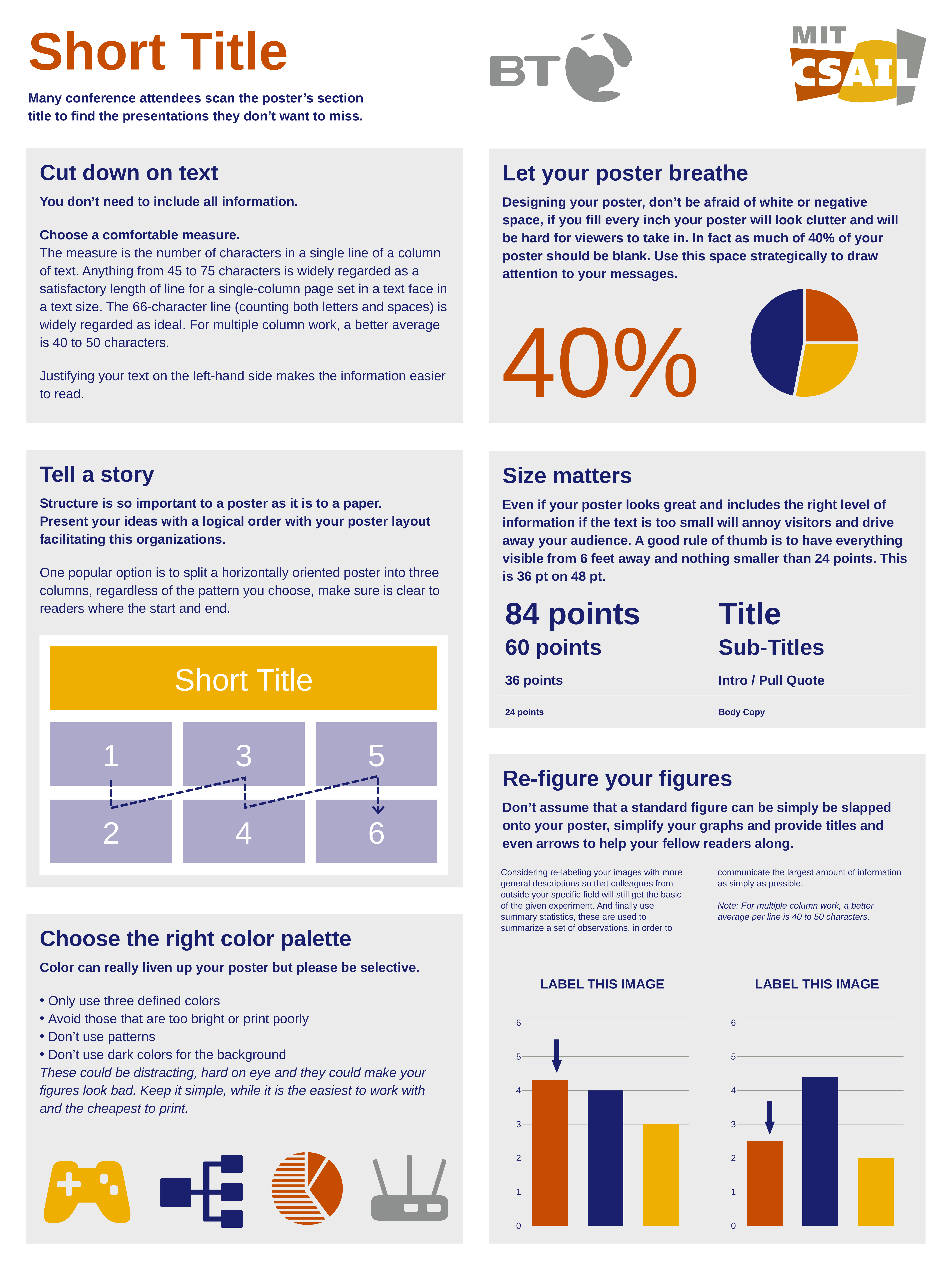

Short Title

Many conference attendees scan the poster’s section title to find the presentations they don’t want to miss.
Cut down on text
You don’t need to include all information.
Choose a comfortable measure.
The measure is the number of characters in a single line of a column of text. Anything from 45 to 75 characters is widely regarded as a satisfactory length of line for a single-column page set in a text face in a text size. The 66-character line (counting both letters and spaces) is widely regarded as ideal. For multiple column work, a better average is 40 to 50 characters.
Justifying your text on the left-hand side makes the information easier to read.

Let your poster breathe
Designing your poster, don’t be afraid of white or negative space, if you fill every inch your poster will look clutter and will be hard for viewers to take in. In fact as much of 40% of your poster should be blank. Use this space strategically to draw attention to your messages.

### Chart

| Category | Ventas |
|---|---|
| 1er trim. | 25.0 |
| 2º trim. | 28.0 |
| 3er trim. | 47.0 |
40%
Tell a story
Structure is so important to a poster as it is to a paper.
Present your ideas with a logical order with your poster layout facilitating this organizations.
One popular option is to split a horizontally oriented poster into three columns, regardless of the pattern you choose, make sure is clear to readers where the start and end.
Size matters
Even if your poster looks great and includes the right level of information if the text is too small will annoy visitors and drive away your audience. A good rule of thumb is to have everything visible from 6 feet away and nothing smaller than 24 points. This is 36 pt on 48 pt.
84 points	Title
60 points	Sub-Titles
36 points	Intro / Pull Quote
24 points	Body Copy

Short Title
1
3
5
Re-figure your figures
Don’t assume that a standard figure can be simply be slapped onto your poster, simplify your graphs and provide titles and even arrows to help your fellow readers along.

2
4
6
Considering re-labeling your images with more general descriptions so that colleagues from outside your specific field will still get the basic of the given experiment. And finally use summary statistics, these are used to summarize a set of observations, in order to communicate the largest amount of information as simply as possible.

Note: For multiple column work, a better average per line is 40 to 50 characters.
Choose the right color palette
Color can really liven up your poster but please be selective.
Only use three defined colors
Avoid those that are too bright or print poorly
Don’t use patterns
Don’t use dark colors for the background
These could be distracting, hard on eye and they could make your figures look bad. Keep it simple, while it is the easiest to work with and the cheapest to print.
LABEL THIS IMAGE
LABEL THIS IMAGE

### Chart

| Category | Serie 1 |
|---|---|
| Categoría 1 | 4.3 |
| Categoría 2 | 4.0 |
| Categoría 3 | 3.0 |

### Chart

| Category | Serie 1 |
|---|---|
| Categoría 1 | 2.5 |
| Categoría 2 | 4.4 |
| Categoría 3 | 2.0 |